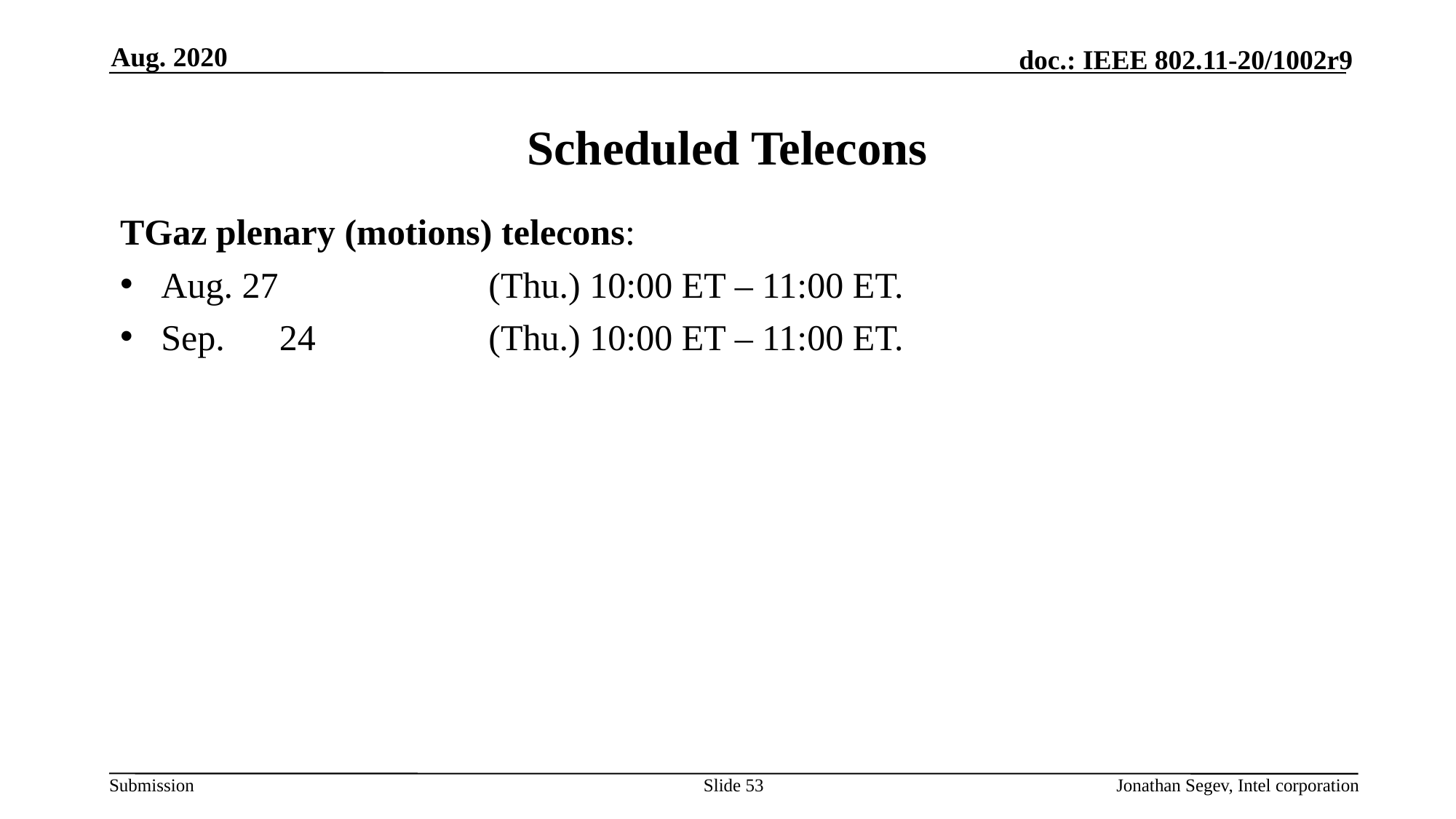

Aug. 2020
# Scheduled Telecons
TGaz plenary (motions) telecons:
Aug. 27		(Thu.) 10:00 ET – 11:00 ET.
Sep.	 24		(Thu.) 10:00 ET – 11:00 ET.

Slide 53
Jonathan Segev, Intel corporation